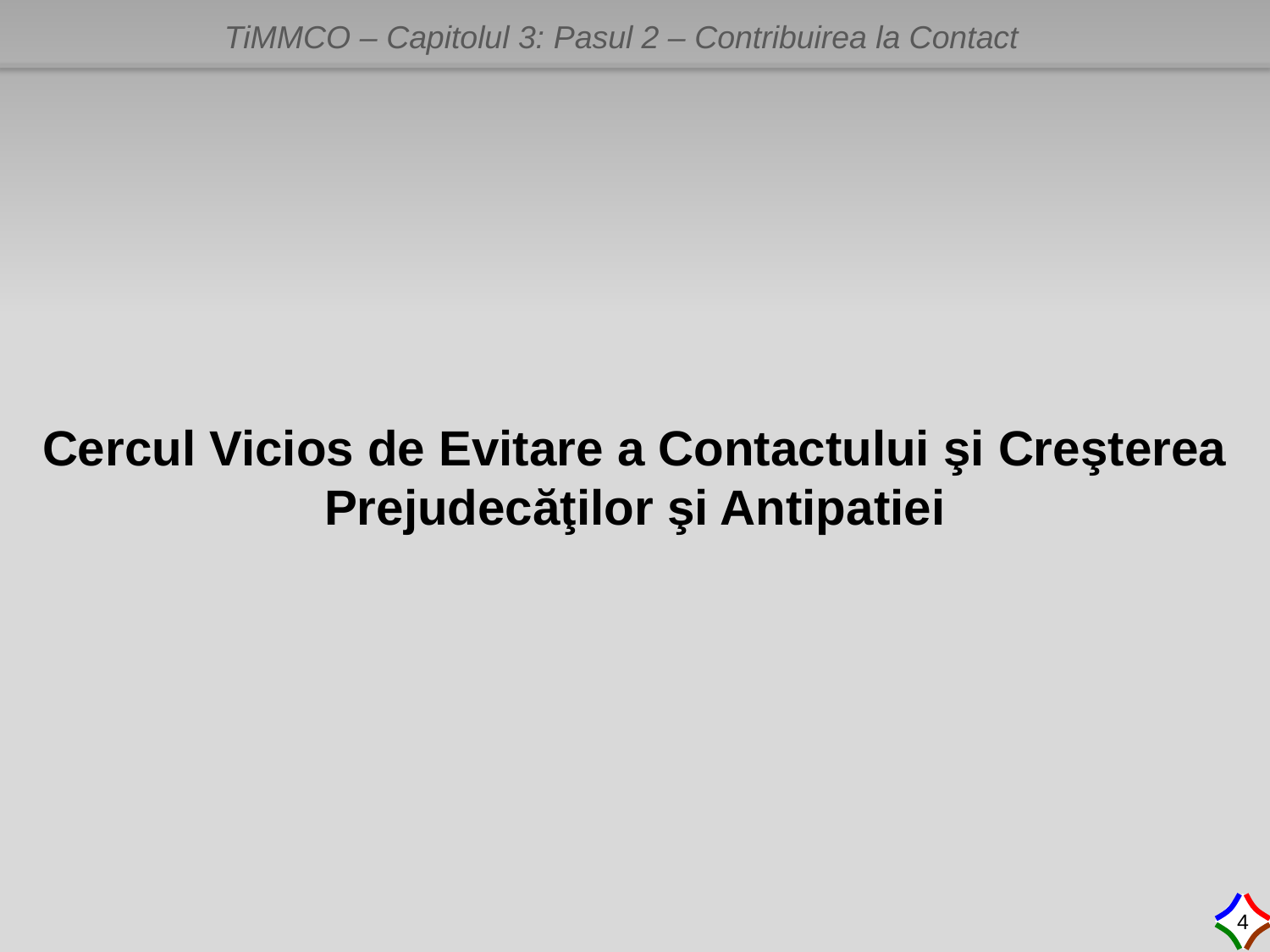

# Cercul Vicios de Evitare a Contactului şi Creşterea Prejudecăţilor şi Antipatiei